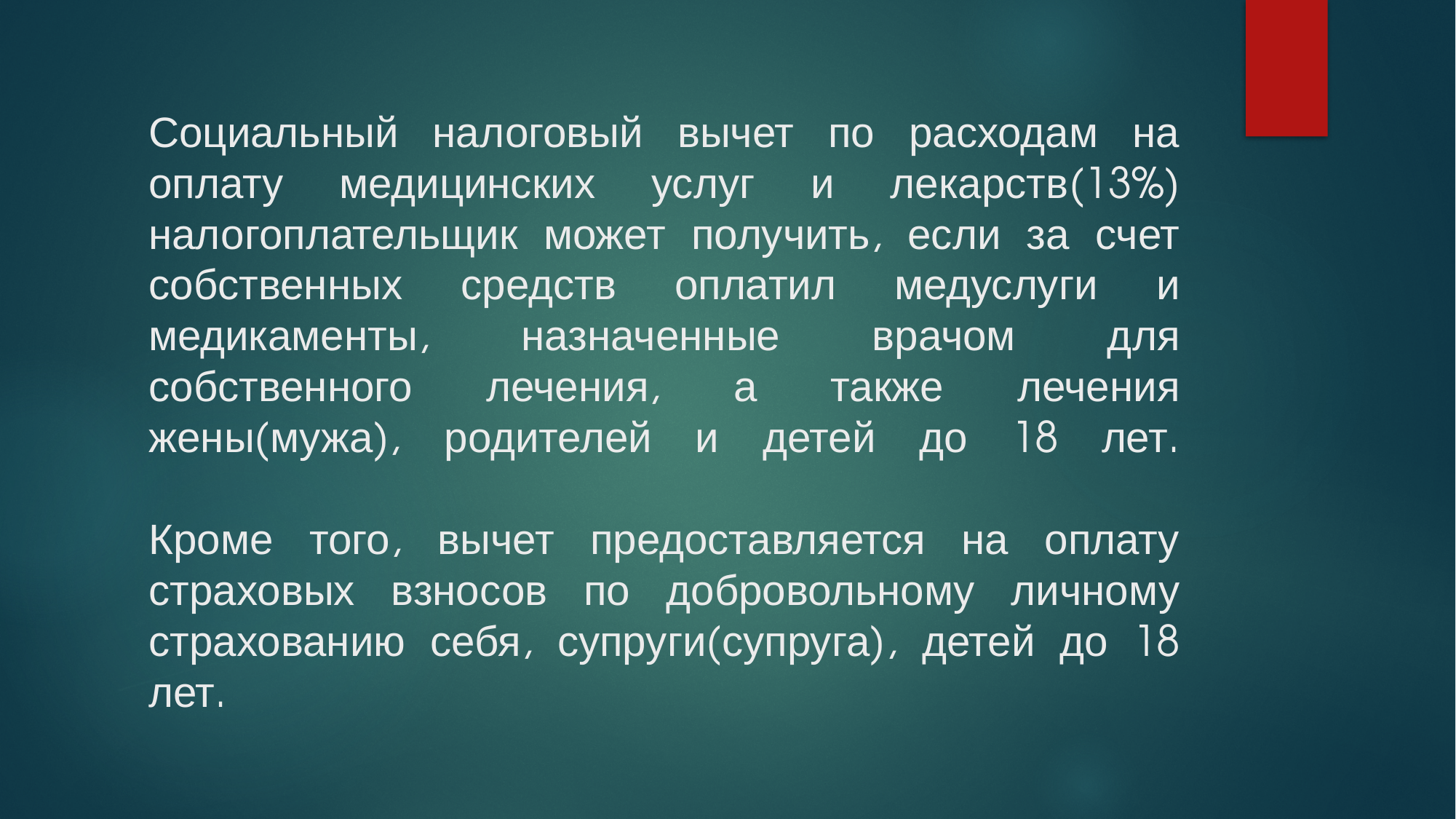

# Социальный налоговый вычет по расходам на оплату медицинских услуг и лекарств(13%) налогоплательщик может получить, если за счет собственных средств оплатил медуслуги и медикаменты, назначенные врачом для собственного лечения, а также лечения жены(мужа), родителей и детей до 18 лет. Кроме того, вычет предоставляется на оплату страховых взносов по добровольному личному страхованию себя, супруги(супруга), детей до 18 лет.